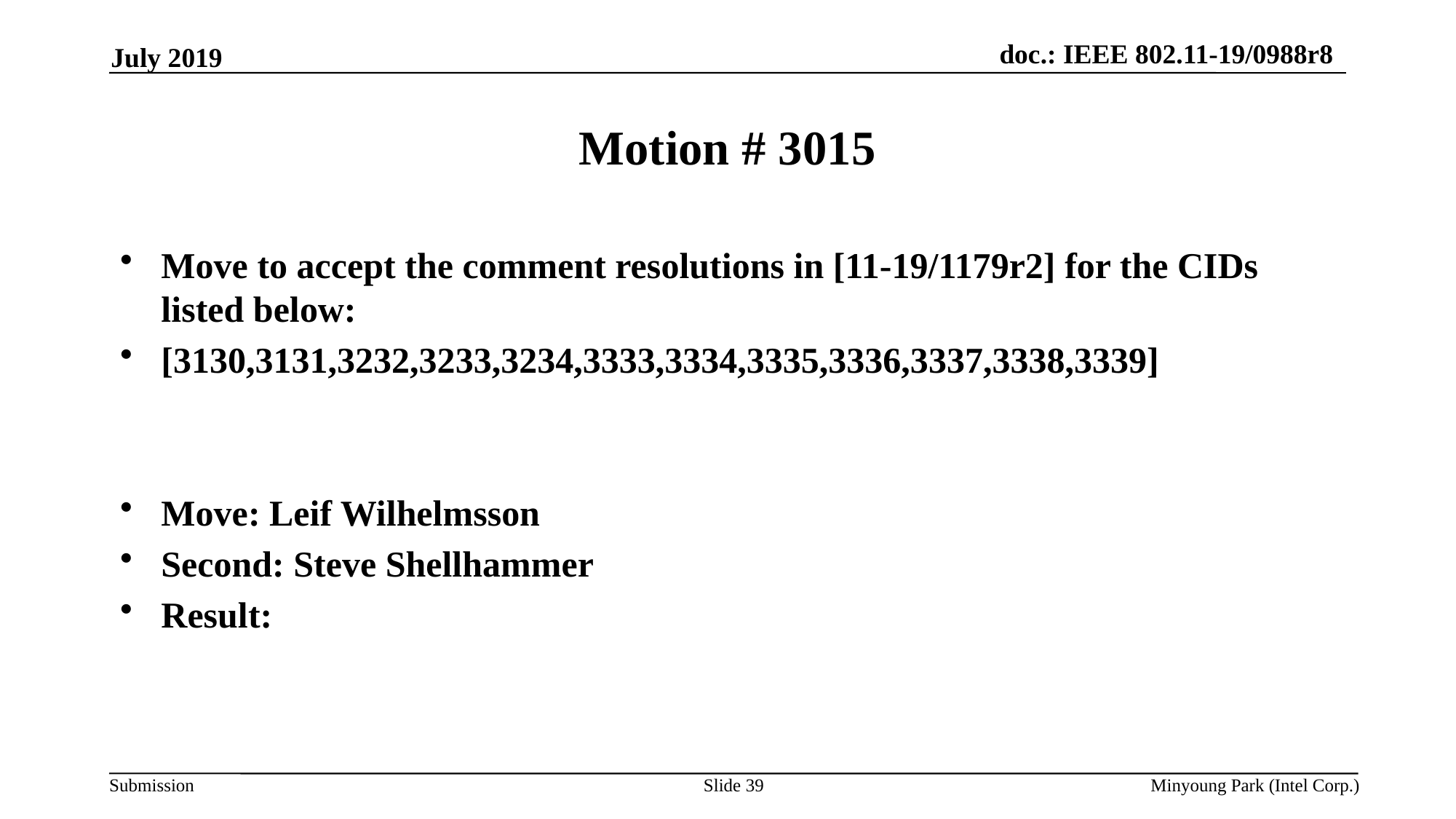

July 2019
# Motion # 3015
Move to accept the comment resolutions in [11-19/1179r2] for the CIDs listed below:
[3130,3131,3232,3233,3234,3333,3334,3335,3336,3337,3338,3339]

Move: Leif Wilhelmsson
Second: Steve Shellhammer
Result:

Slide 39
Minyoung Park (Intel Corp.)